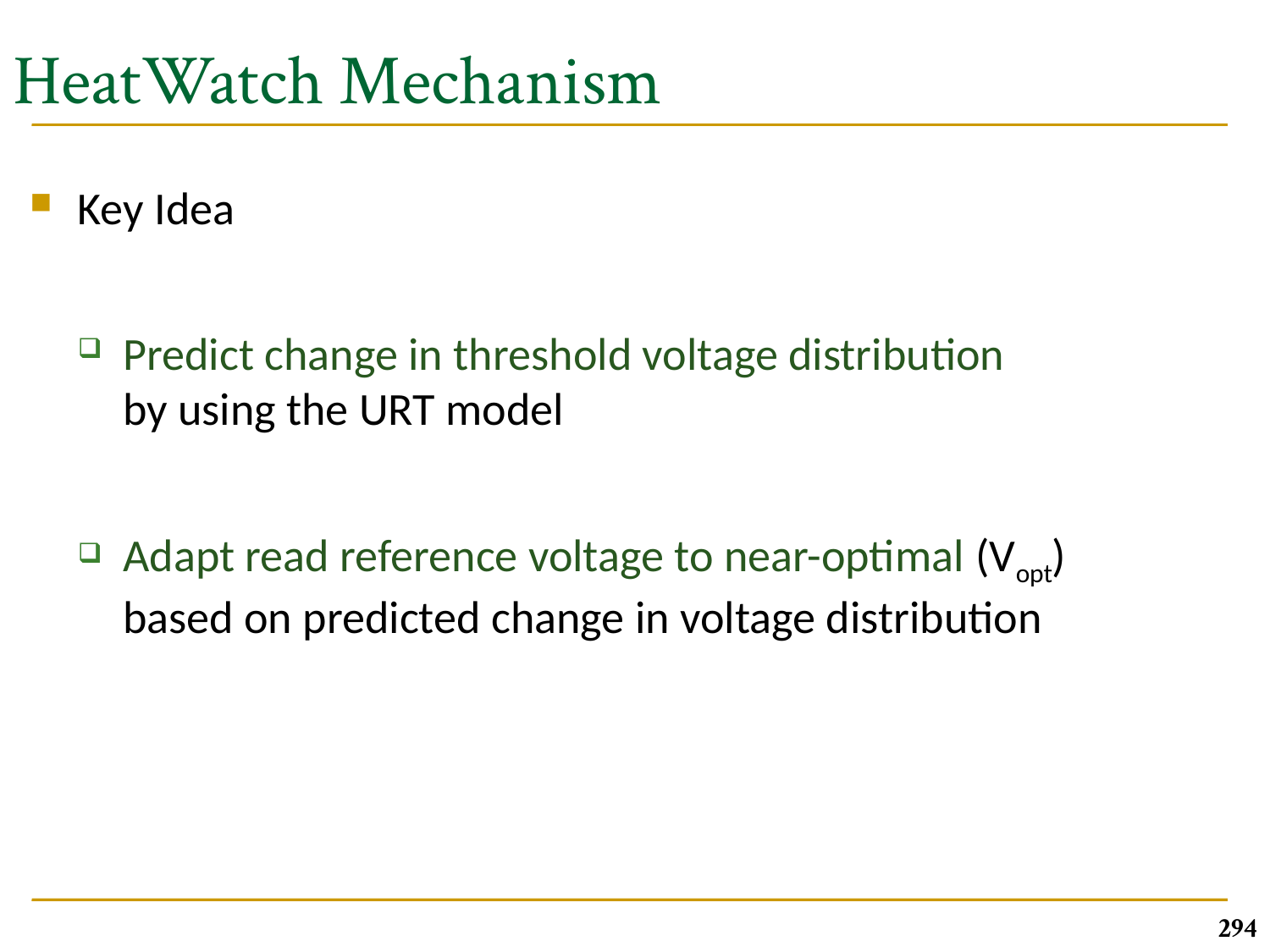

# HeatWatch Mechanism
Key Idea

Predict change in threshold voltage distribution
by using the URT model

Adapt read reference voltage to near-optimal (Vopt)
based on predicted change in voltage distribution
294